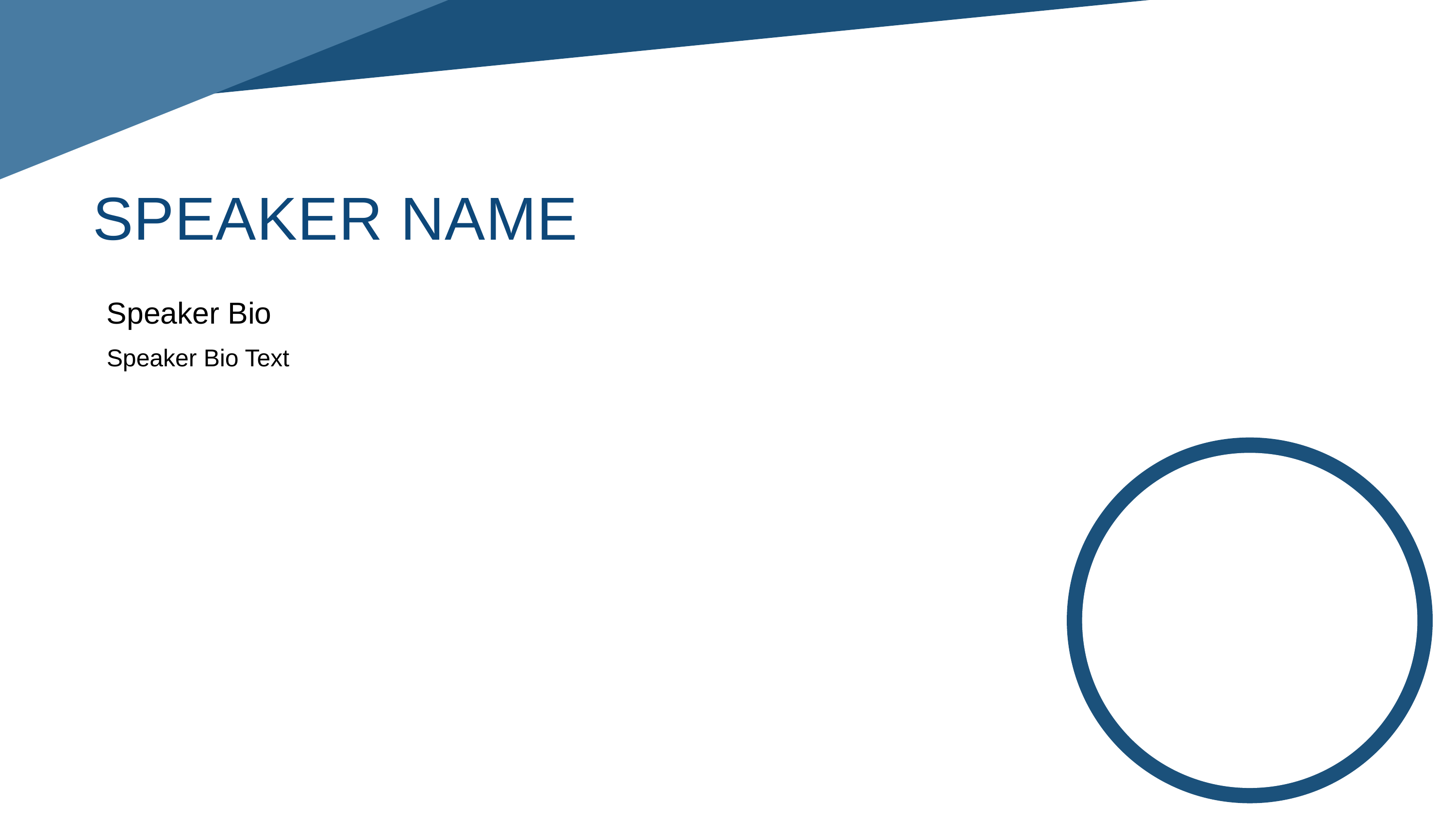

SPEAKER NAME
Speaker Bio
Speaker Bio Text